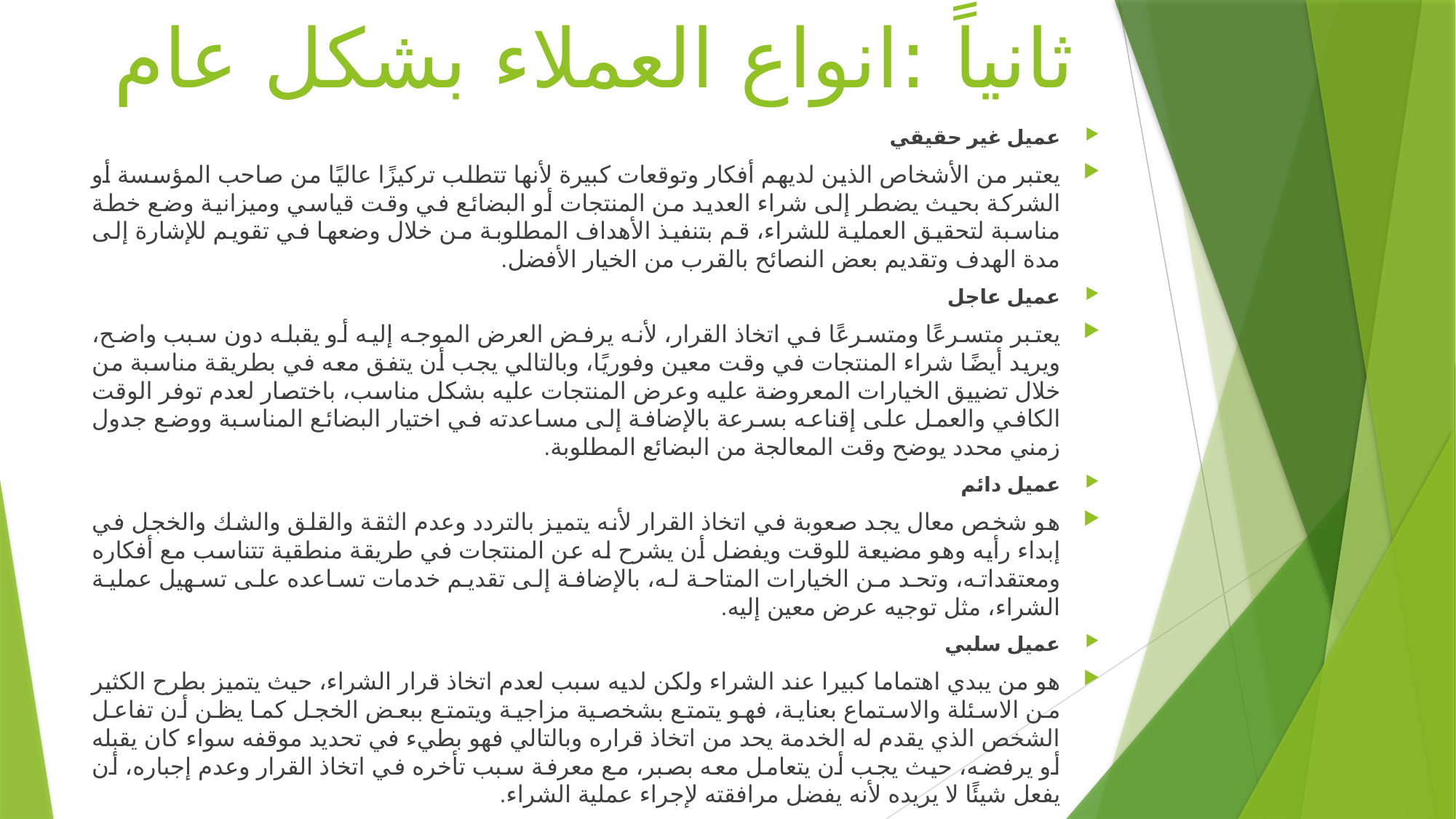

# ثانياً :انواع العملاء بشكل عام
عميل غير حقيقي
يعتبر من الأشخاص الذين لديهم أفكار وتوقعات كبيرة لأنها تتطلب تركيزًا عاليًا من صاحب المؤسسة أو الشركة بحيث يضطر إلى شراء العديد من المنتجات أو البضائع في وقت قياسي وميزانية وضع خطة مناسبة لتحقيق العملية للشراء، قم بتنفيذ الأهداف المطلوبة من خلال وضعها في تقويم للإشارة إلى مدة الهدف وتقديم بعض النصائح بالقرب من الخيار الأفضل.
عميل عاجل
يعتبر متسرعًا ومتسرعًا في اتخاذ القرار، لأنه يرفض العرض الموجه إليه أو يقبله دون سبب واضح، ويريد أيضًا شراء المنتجات في وقت معين وفوريًا، وبالتالي يجب أن يتفق معه في بطريقة مناسبة من خلال تضييق الخيارات المعروضة عليه وعرض المنتجات عليه بشكل مناسب، باختصار لعدم توفر الوقت الكافي والعمل على إقناعه بسرعة بالإضافة إلى مساعدته في اختيار البضائع المناسبة ووضع جدول زمني محدد يوضح وقت المعالجة من البضائع المطلوبة.
عميل دائم
هو شخص معال يجد صعوبة في اتخاذ القرار لأنه يتميز بالتردد وعدم الثقة والقلق والشك والخجل في إبداء رأيه وهو مضيعة للوقت ويفضل أن يشرح له عن المنتجات في طريقة منطقية تتناسب مع أفكاره ومعتقداته، وتحد من الخيارات المتاحة له، بالإضافة إلى تقديم خدمات تساعده على تسهيل عملية الشراء، مثل توجيه عرض معين إليه.
عميل سلبي
هو من يبدي اهتماما كبيرا عند الشراء ولكن لديه سبب لعدم اتخاذ قرار الشراء، حيث يتميز بطرح الكثير من الاسئلة والاستماع بعناية، فهو يتمتع بشخصية مزاجية ويتمتع ببعض الخجل كما يظن أن تفاعل الشخص الذي يقدم له الخدمة يحد من اتخاذ قراره وبالتالي فهو بطيء في تحديد موقفه سواء كان يقبله أو يرفضه، حيث يجب أن يتعامل معه بصبر، مع معرفة سبب تأخره في اتخاذ القرار وعدم إجباره، أن يفعل شيئًا لا يريده لأنه يفضل مرافقته لإجراء عملية الشراء.